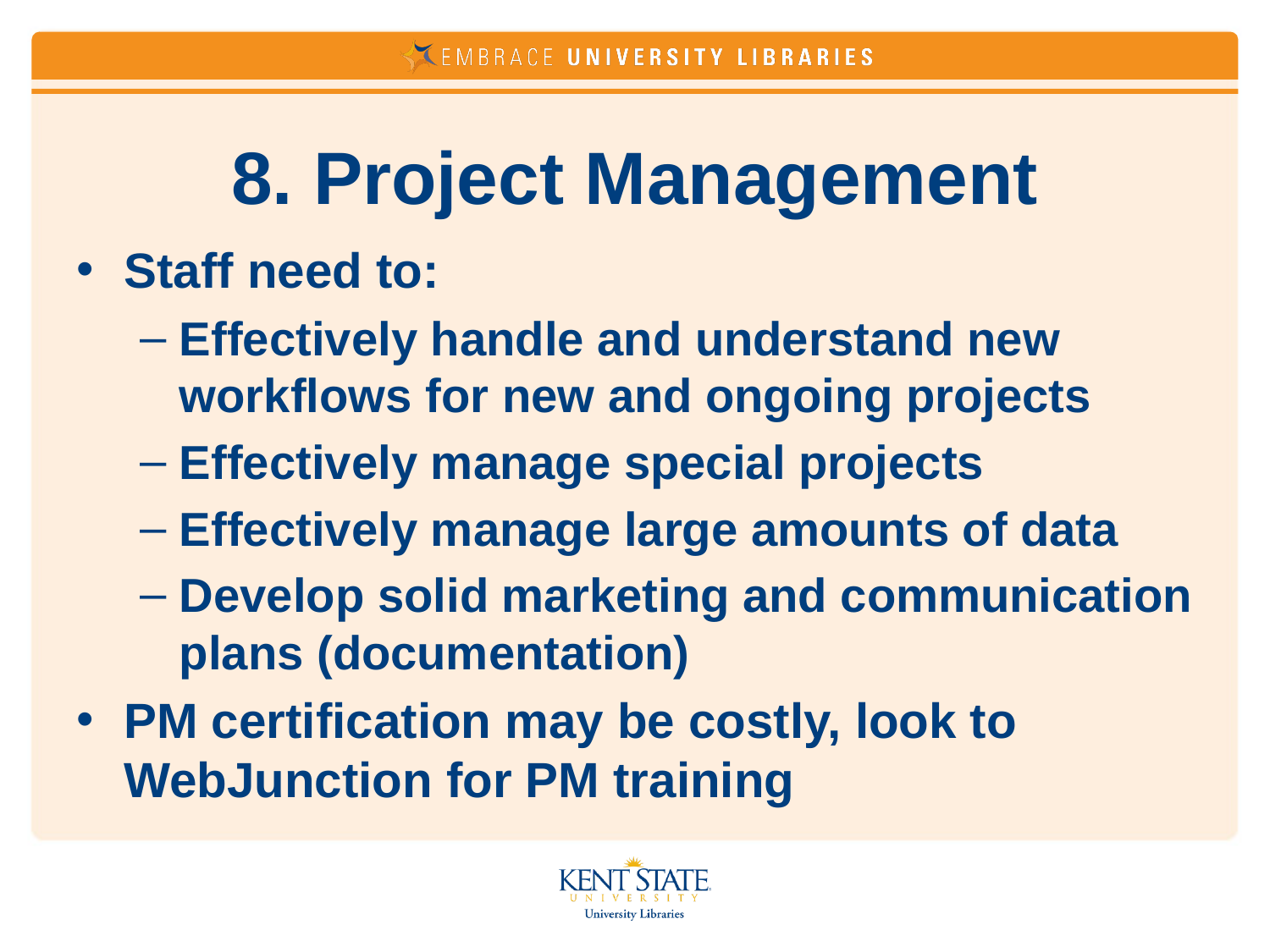

# 8. Project Management
Staff need to:
Effectively handle and understand new workflows for new and ongoing projects
Effectively manage special projects
Effectively manage large amounts of data
Develop solid marketing and communication plans (documentation)
PM certification may be costly, look to WebJunction for PM training